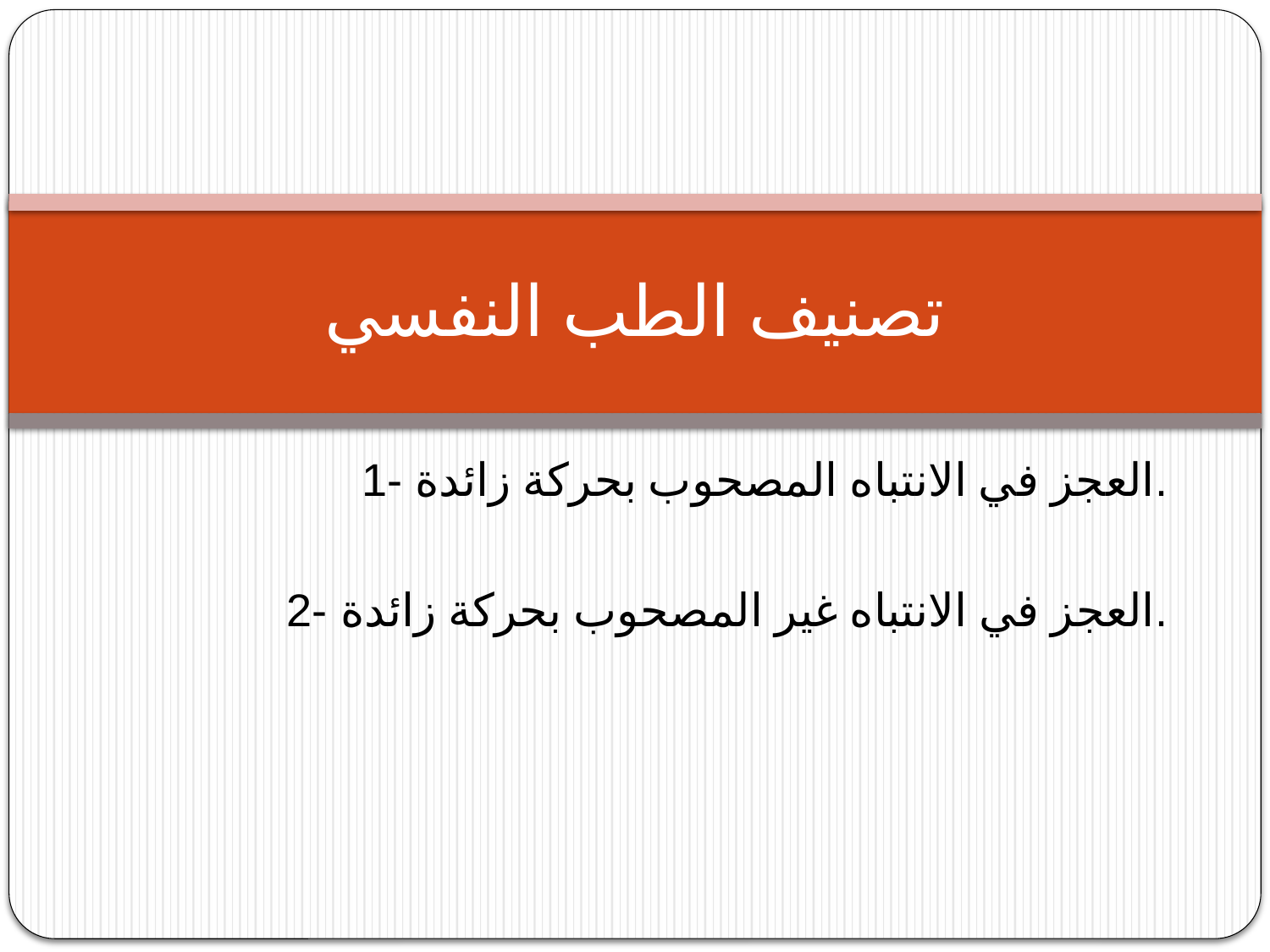

# تصنيف الطب النفسي
1- العجز في الانتباه المصحوب بحركة زائدة.

2- العجز في الانتباه غير المصحوب بحركة زائدة.